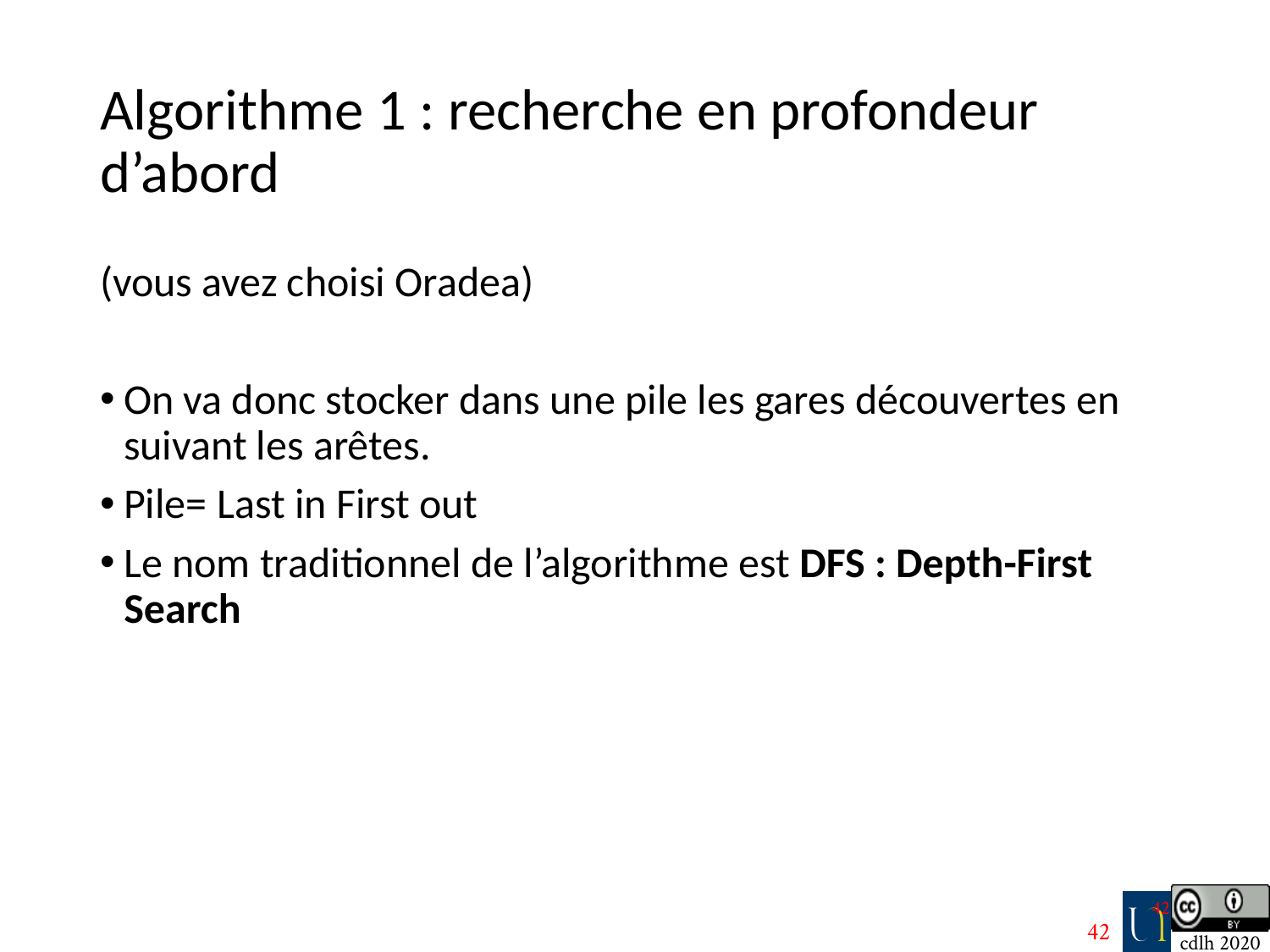

# Algorithme 1 : recherche en profondeur d’abord
(vous avez choisi Oradea)

On va donc stocker dans une pile les gares découvertes en suivant les arêtes.
Pile= Last in First out
Le nom traditionnel de l’algorithme est DFS : Depth-First Search

42